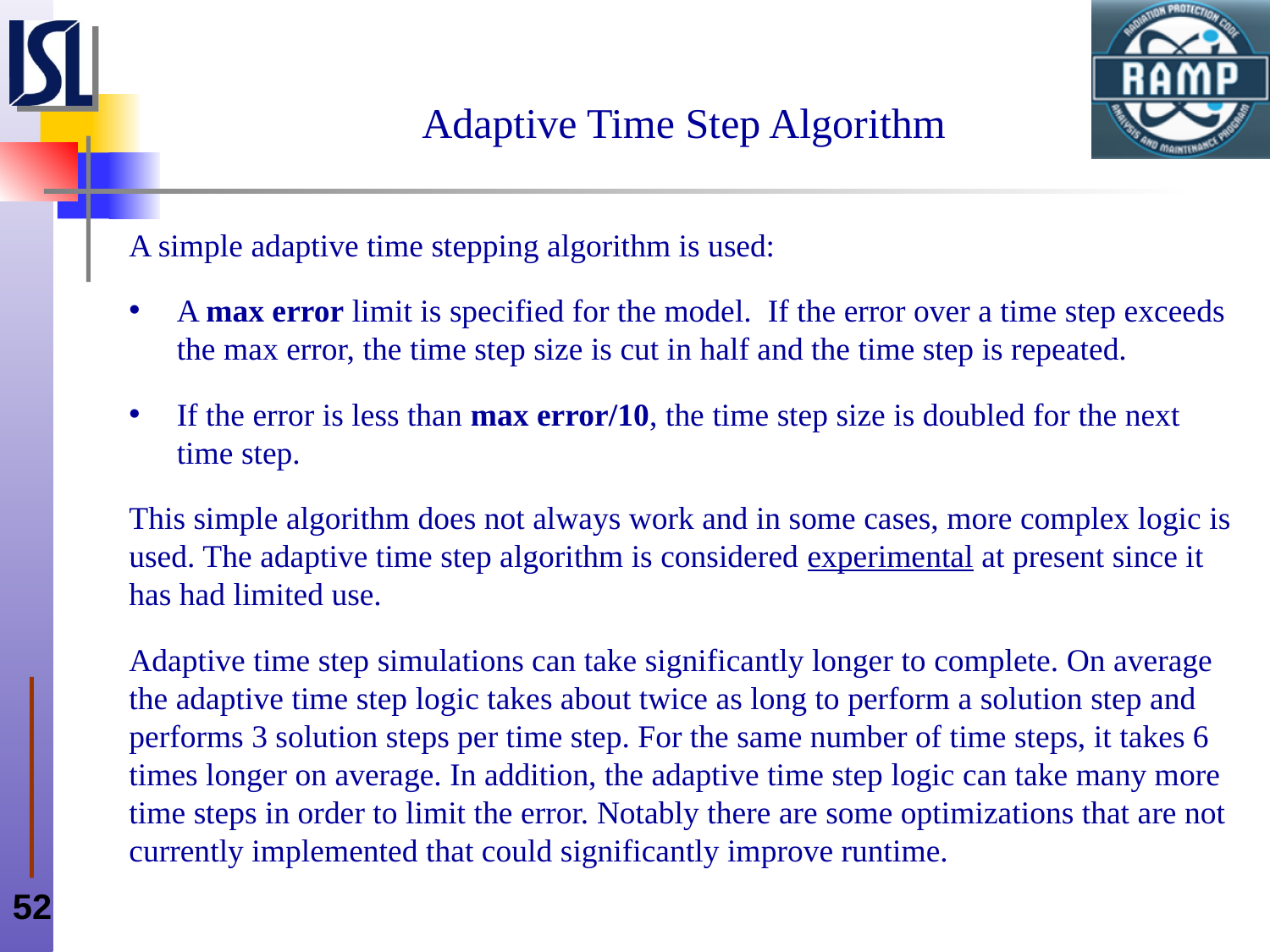

# Adaptive Time Step Algorithm
A simple adaptive time stepping algorithm is used:
A max error limit is specified for the model.  If the error over a time step exceeds the max error, the time step size is cut in half and the time step is repeated.
If the error is less than max error/10, the time step size is doubled for the next time step.
This simple algorithm does not always work and in some cases, more complex logic is used. The adaptive time step algorithm is considered experimental at present since it has had limited use.
Adaptive time step simulations can take significantly longer to complete. On average the adaptive time step logic takes about twice as long to perform a solution step and performs 3 solution steps per time step. For the same number of time steps, it takes 6 times longer on average. In addition, the adaptive time step logic can take many more time steps in order to limit the error. Notably there are some optimizations that are not currently implemented that could significantly improve runtime.